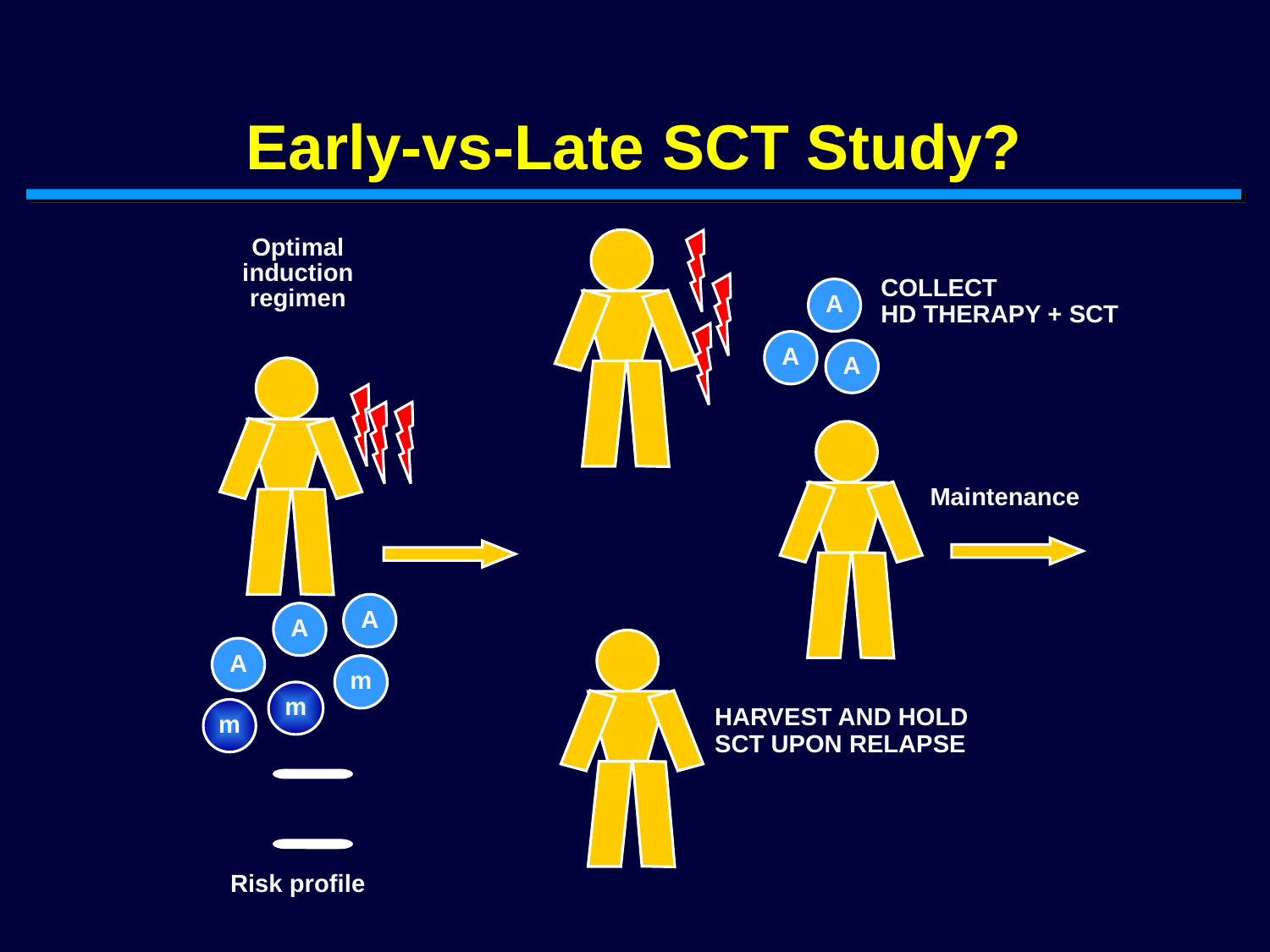

# Early-vs-Late SCT Study?

Optimal
induction
regimen
COLLECT
HD THERAPY + SCT

A

A
A

Maintenance

A
A

A
m
m

HARVEST AND HOLD
SCT UPON RELAPSE
m

Risk profile